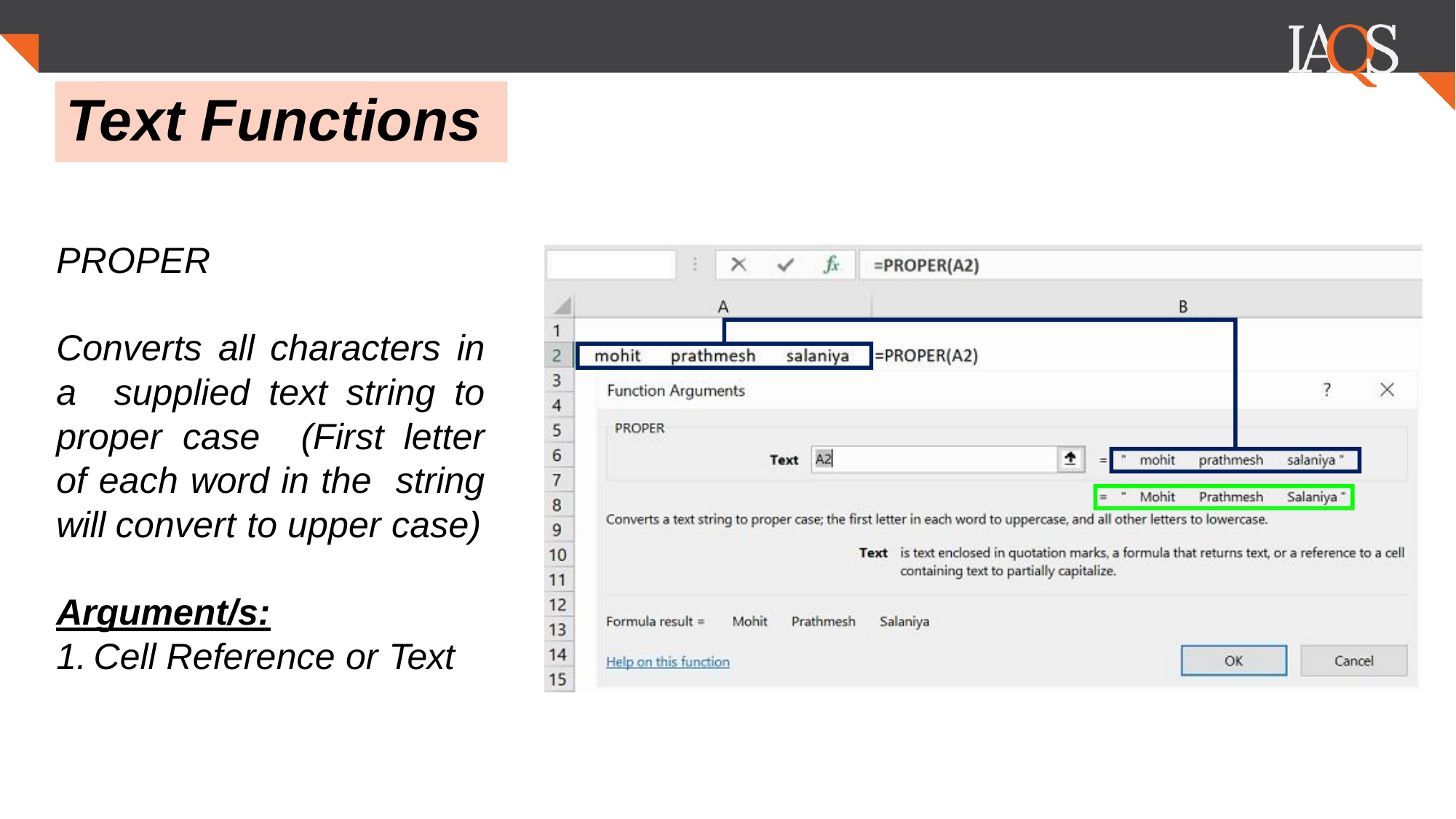

.
# Text Functions

PROPER

Converts all characters in a  supplied text string to proper case  (First letter of each word in the  string will convert to upper case)

Argument/s:
1.	Cell Reference or Text